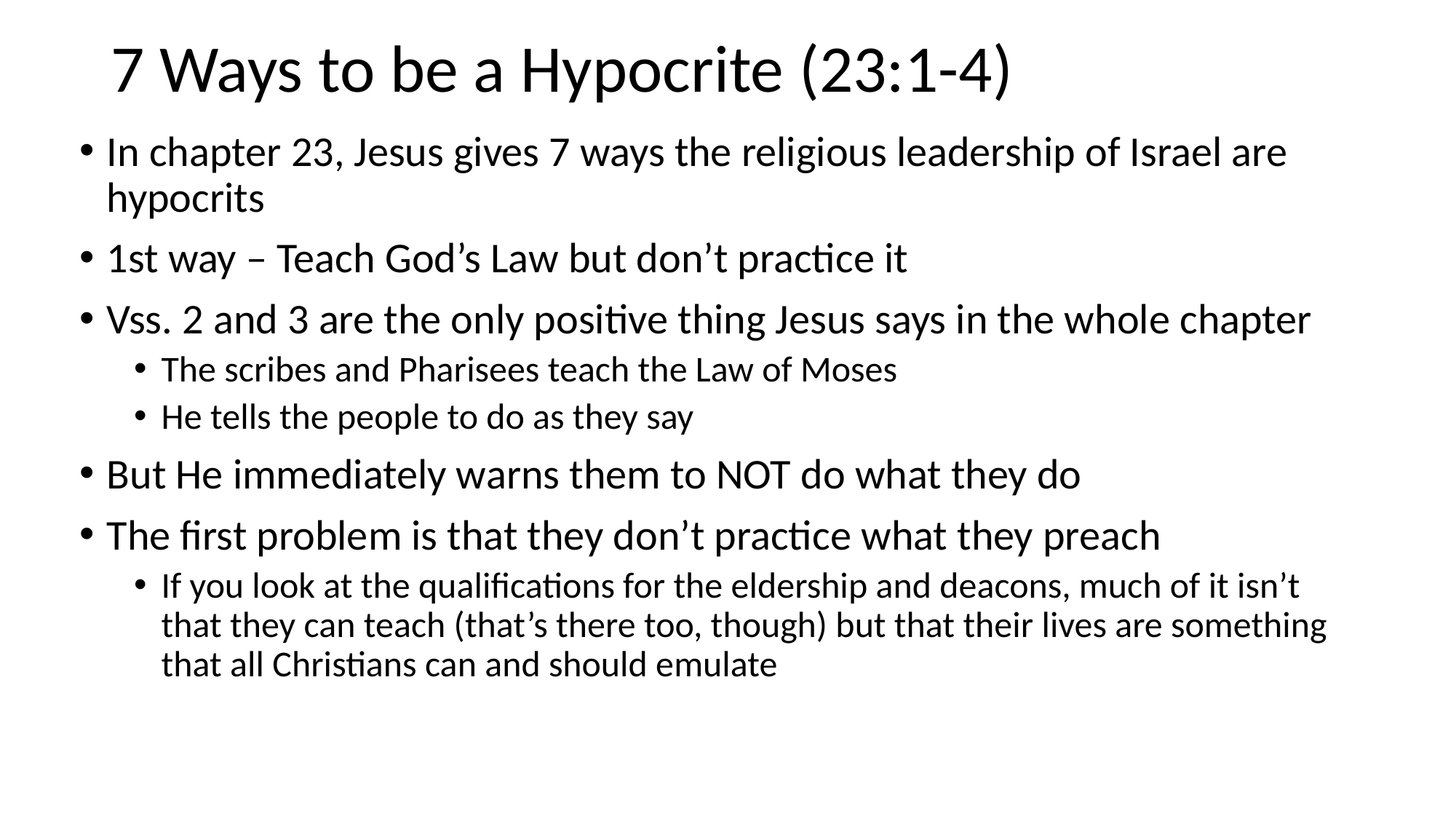

# 7 Ways to be a Hypocrite (23:1-4)
In chapter 23, Jesus gives 7 ways the religious leadership of Israel are hypocrits
1st way – Teach God’s Law but don’t practice it
Vss. 2 and 3 are the only positive thing Jesus says in the whole chapter
The scribes and Pharisees teach the Law of Moses
He tells the people to do as they say
But He immediately warns them to NOT do what they do
The first problem is that they don’t practice what they preach
If you look at the qualifications for the eldership and deacons, much of it isn’t that they can teach (that’s there too, though) but that their lives are something that all Christians can and should emulate